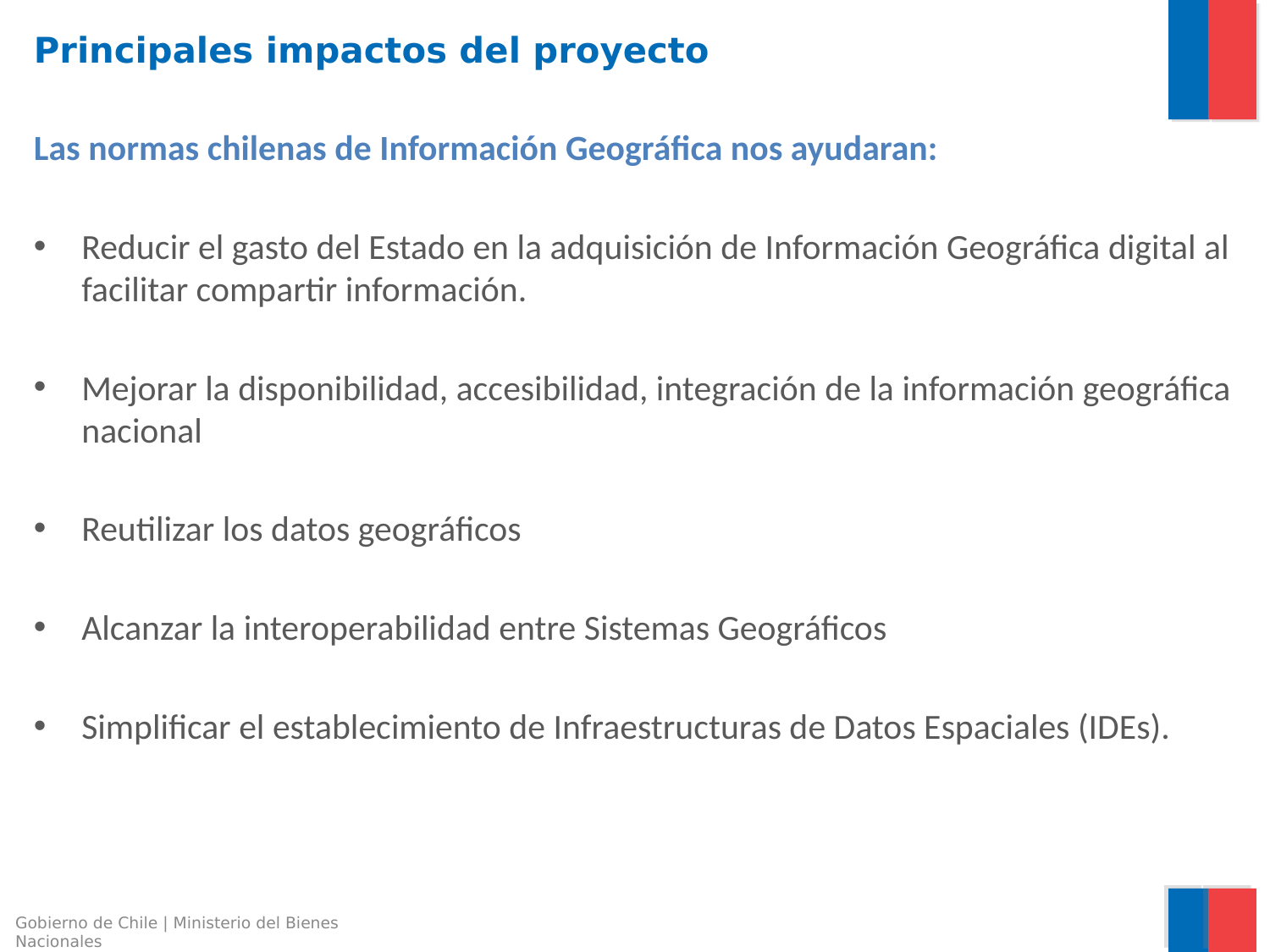

# Principales impactos del proyecto
Las normas chilenas de Información Geográfica nos ayudaran:

Reducir el gasto del Estado en la adquisición de Información Geográfica digital al facilitar compartir información.

Mejorar la disponibilidad, accesibilidad, integración de la información geográfica nacional

Reutilizar los datos geográficos

Alcanzar la interoperabilidad entre Sistemas Geográficos

Simplificar el establecimiento de Infraestructuras de Datos Espaciales (IDEs).

Gobierno de Chile | Ministerio del Bienes Nacionales